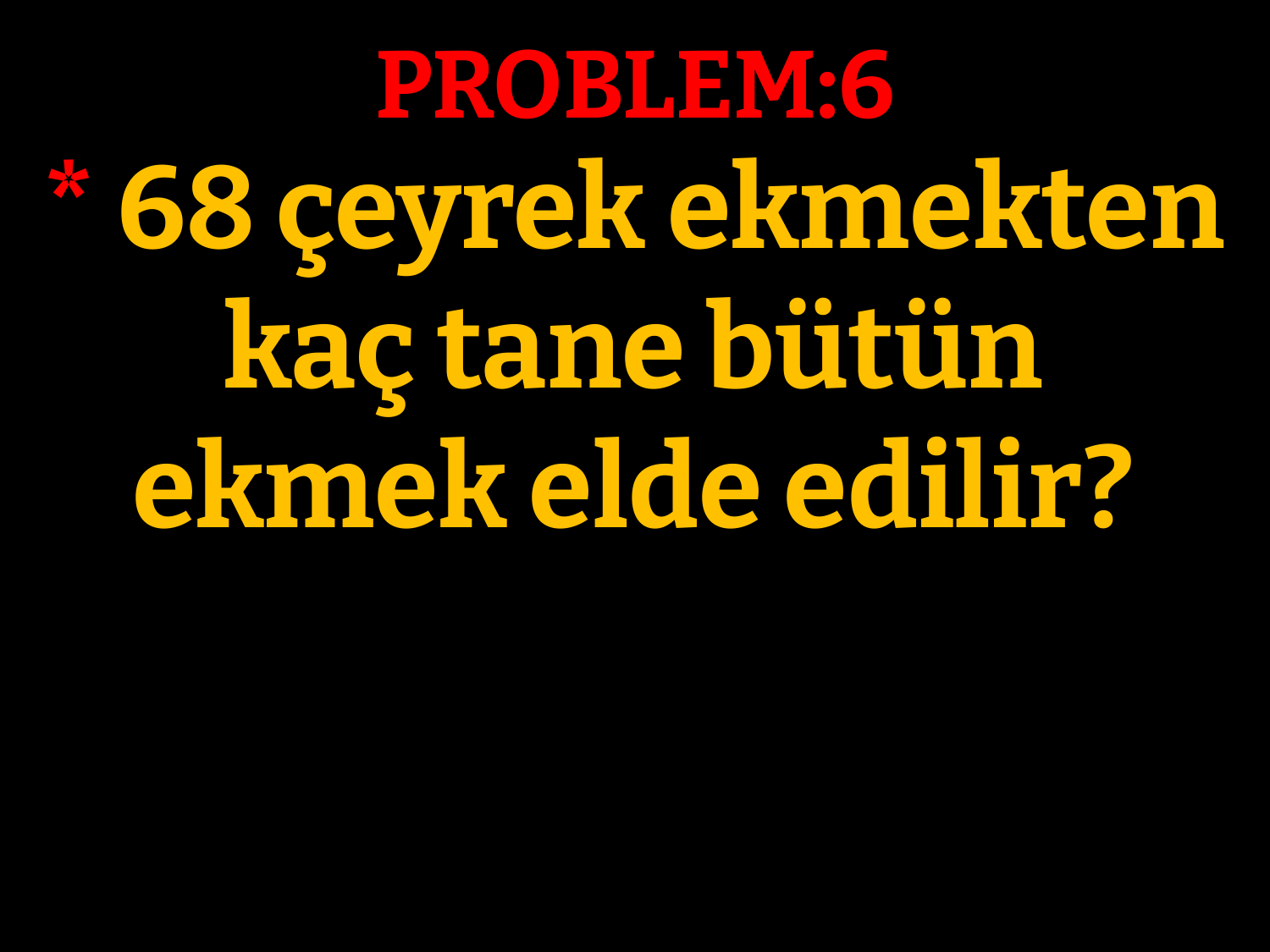

PROBLEM:6
* 68 çeyrek ekmekten kaç tane bütün ekmek elde edilir?